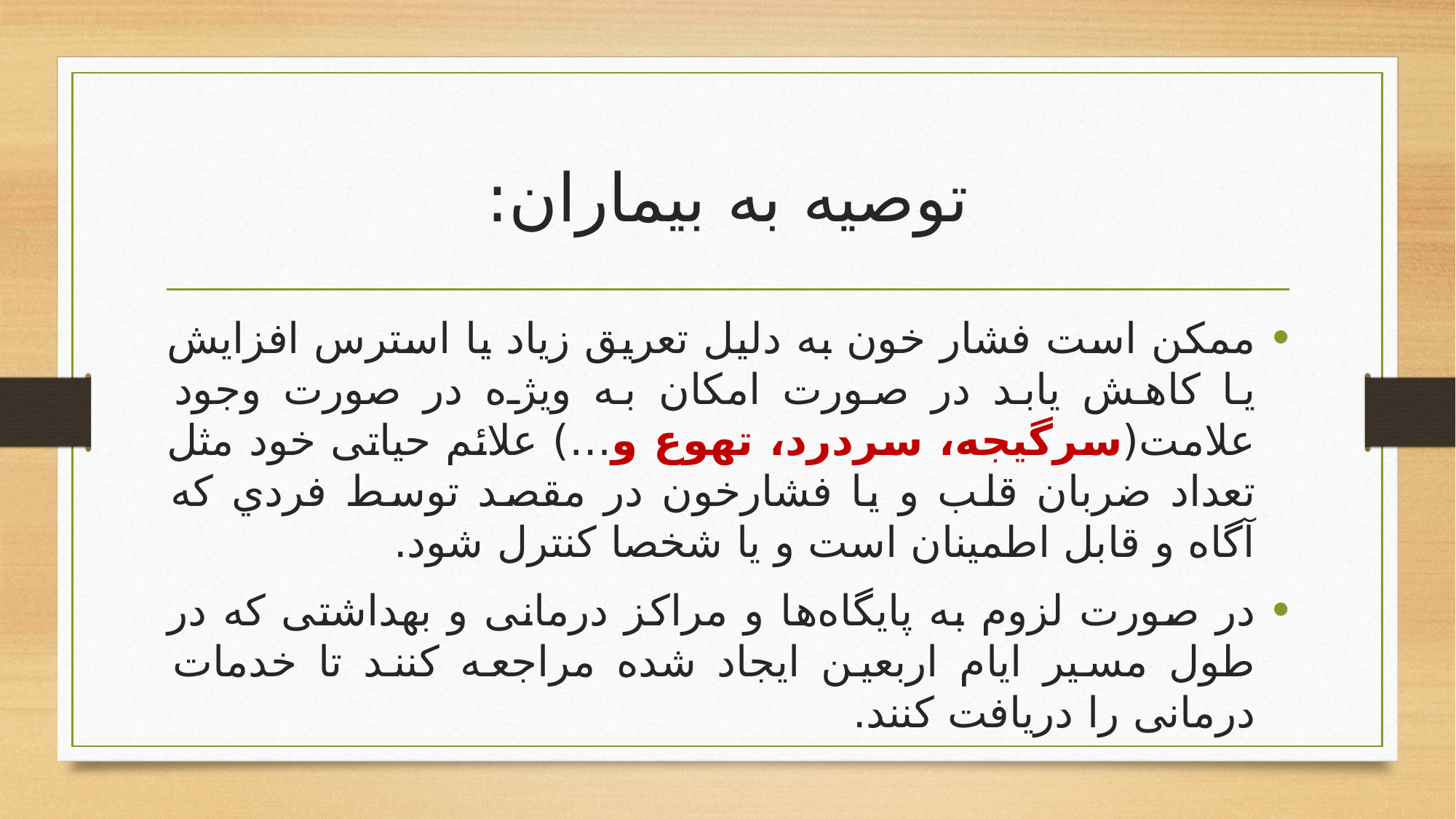

# توصیه به بیماران:
ممکن است فشار خون به دلیل تعریق زیاد یا استرس افزایش یا کاهش یابد در صورت امکان به ویژه در صورت وجود علامت(سرگیجه، سردرد، تهوع و…) علائم حیاتی خود مثل تعداد ضربان قلب و یا فشارخون در مقصد توسط فردي که آگاه و قابل اطمينان است و يا شخصا کنترل شود.
در صورت لزوم به پایگاه‌ها و مراکز درمانی و بهداشتی که در طول مسیر ایام اربعین ایجاد شده مراجعه کنند تا خدمات درمانی را دریافت کنند.